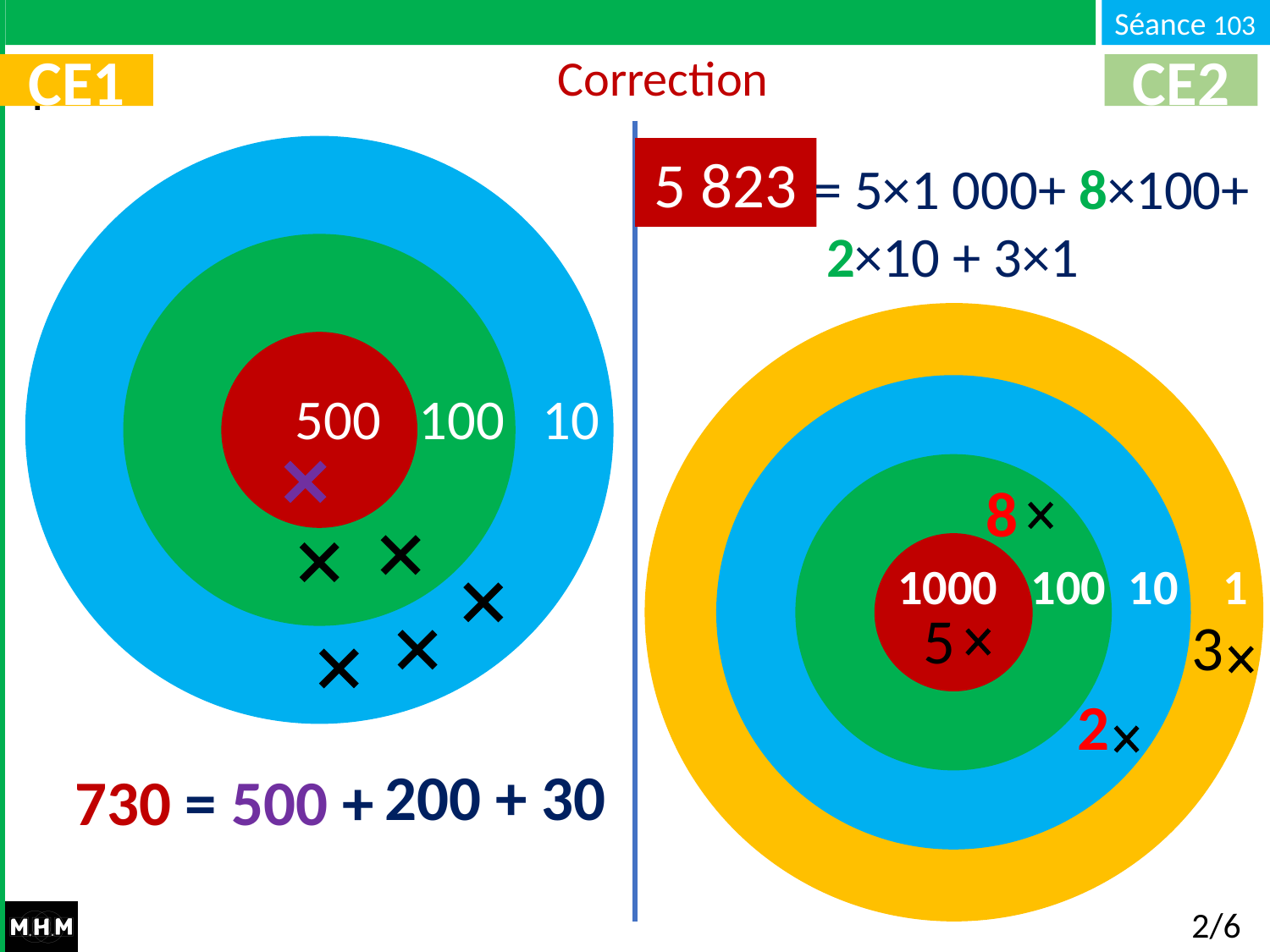

Correction
CE1
CE2

5 823
= 5×1 000+ 8×100+
 2×10 + 3×1

 1000   100  10    1
 500   100   10

8

 500   100   10   1

5

3

2

200 + 30
730 = 500 +
2/6